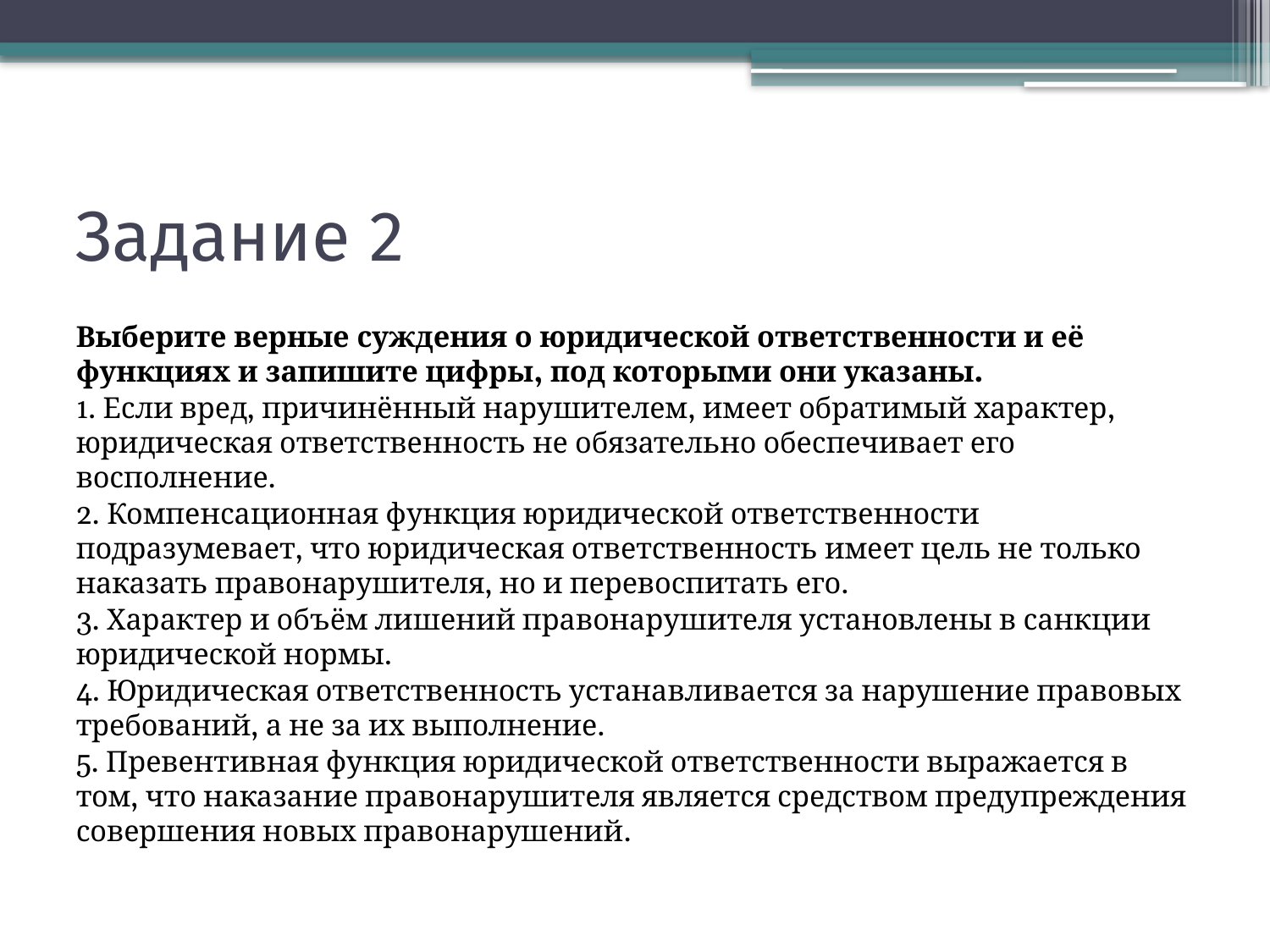

# Задание 2
Выберите верные суждения о юридической ответственности и её функциях и запишите цифры, под которыми они указаны.
1. Если вред, причинённый нарушителем, имеет обратимый характер, юридическая ответственность не обязательно обеспечивает его восполнение.
2. Компенсационная функция юридической ответственности подразумевает, что юридическая ответственность имеет цель не только наказать правонарушителя, но и перевоспитать его.
3. Характер и объём лишений правонарушителя установлены в санкции юридической нормы.
4. Юридическая ответственность устанавливается за нарушение правовых требований, а не за их выполнение.
5. Превентивная функция юридической ответственности выражается в том, что наказание правонарушителя является средством предупреждения совершения новых правонарушений.